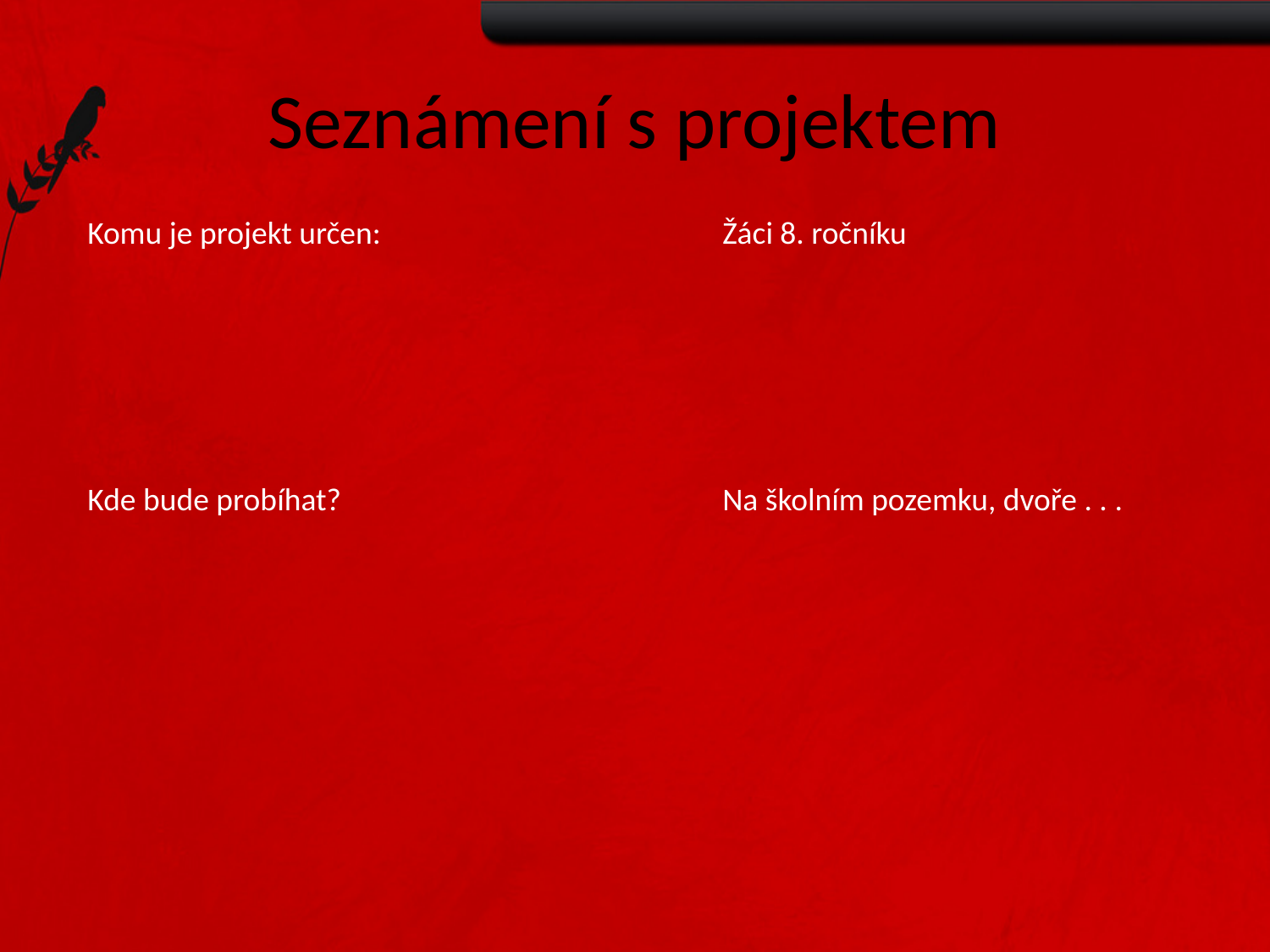

# Seznámení s projektem
Komu je projekt určen: 			Žáci 8. ročníku

Kde bude probíhat? 			Na školním pozemku, dvoře . . .